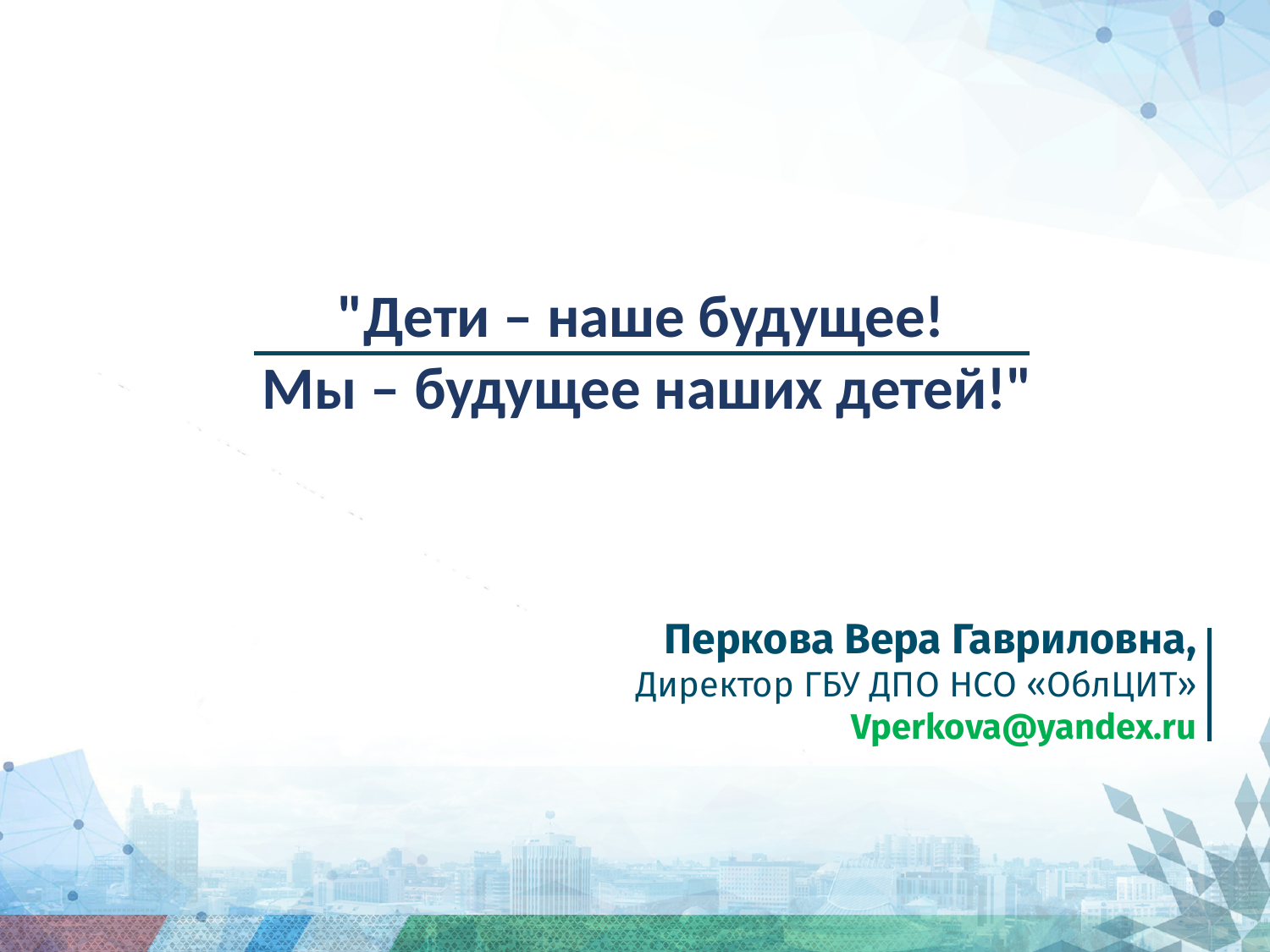

"Дети – наше будущее!
 Мы – будущее наших детей!"
Перкова Вера Гавриловна,
Директор ГБУ ДПО НСО «ОблЦИТ»
Vperkova@yandex.ru